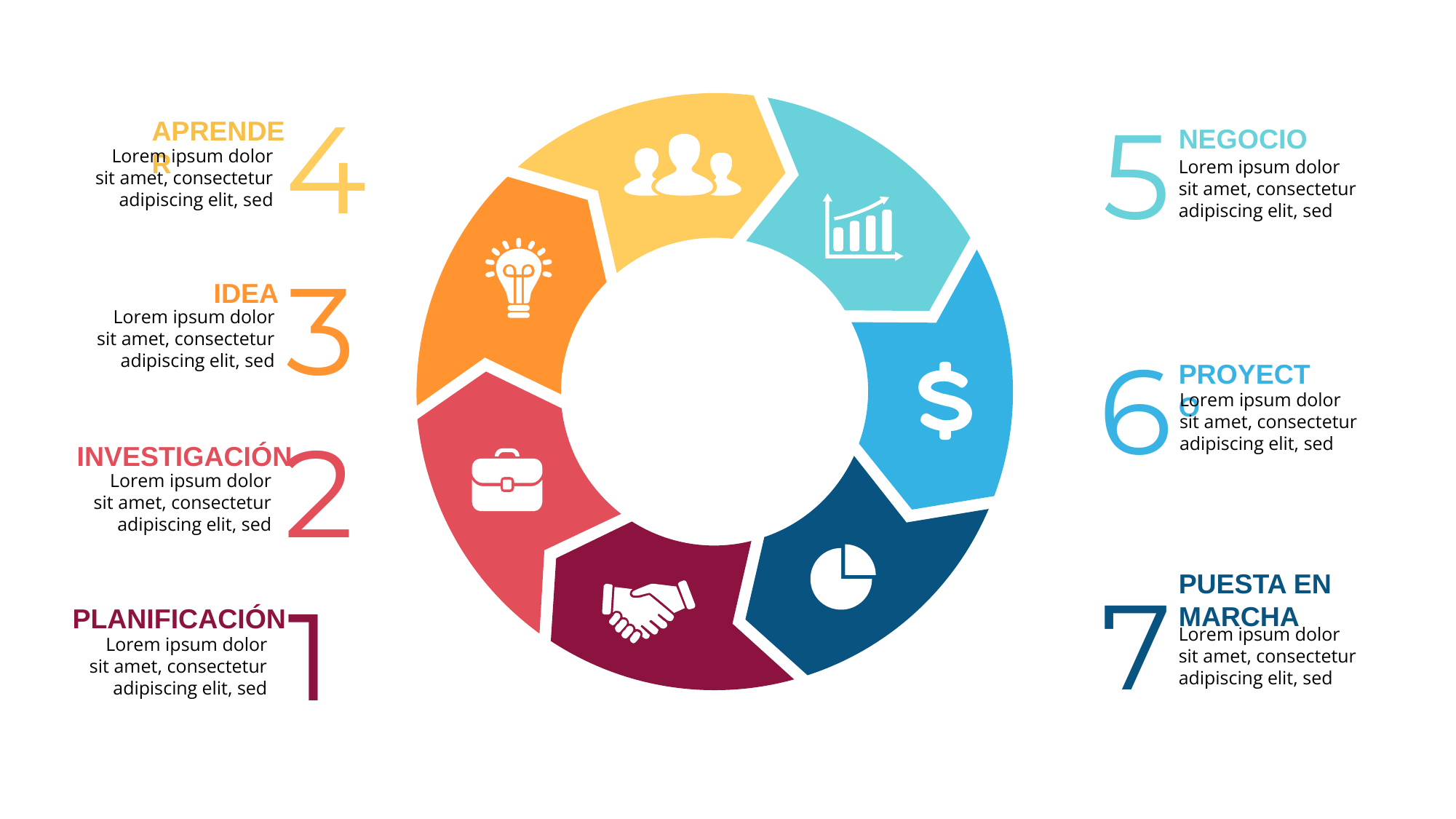

4

5
APRENDER
NEGOCIO

Lorem ipsum dolor sit amet, consectetur adipiscing elit, sed
Lorem ipsum dolor sit amet, consectetur adipiscing elit, sed

3
IDEA
Lorem ipsum dolor sit amet, consectetur adipiscing elit, sed
6
PROYECTO

Lorem ipsum dolor sit amet, consectetur adipiscing elit, sed
2
INVESTIGACIÓN

Lorem ipsum dolor sit amet, consectetur adipiscing elit, sed

PUESTA EN MARCHA
7
1

PLANIFICACIÓN
Lorem ipsum dolor sit amet, consectetur adipiscing elit, sed
Lorem ipsum dolor sit amet, consectetur adipiscing elit, sed